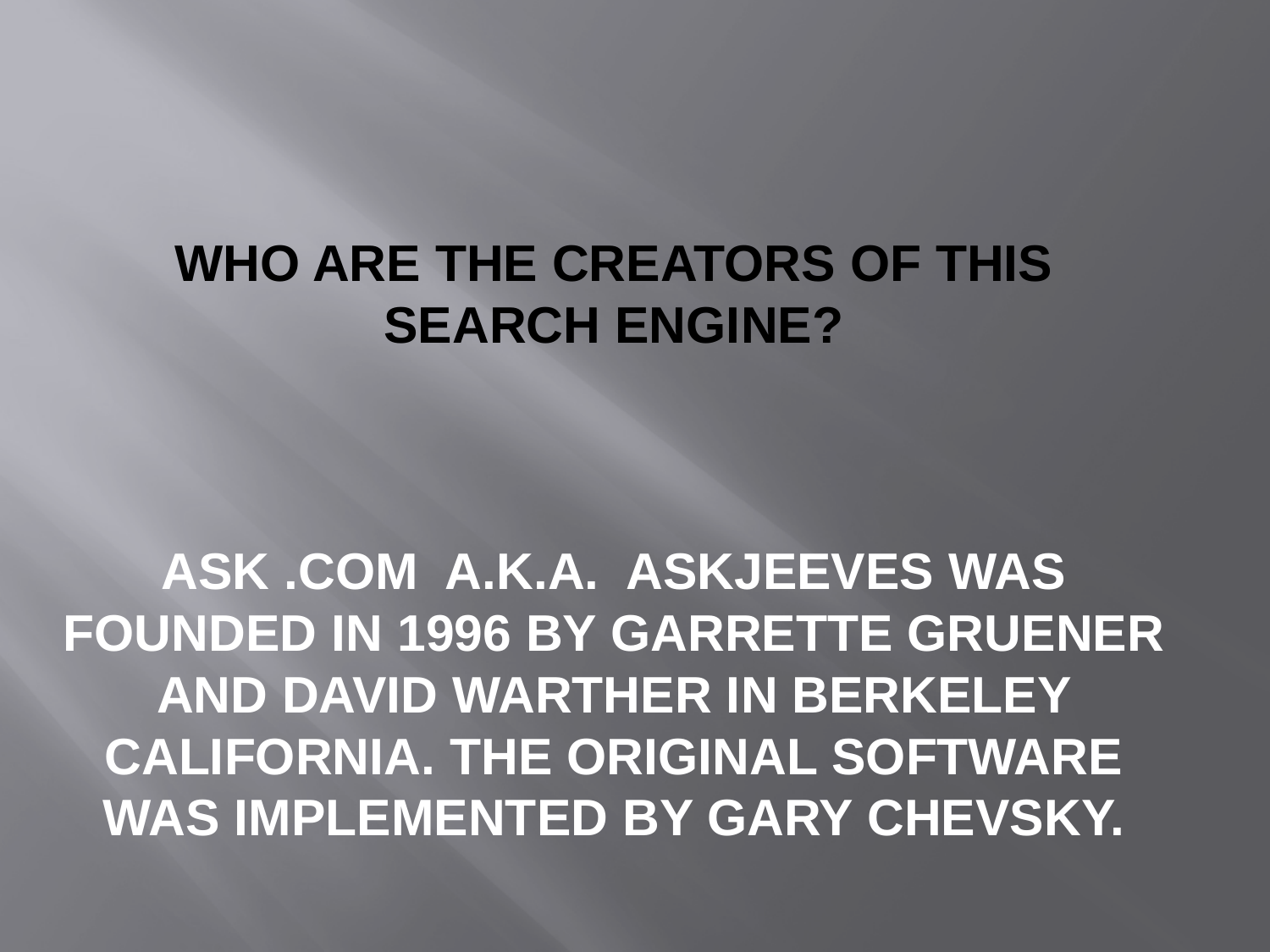

# Who are the Creators of this search Engine? Ask .com  A.K.A.  askJeeves was founded in 1996 by Garrette Gruener and David Warther in Berkeley California. The original software was implemented by Gary Chevsky.